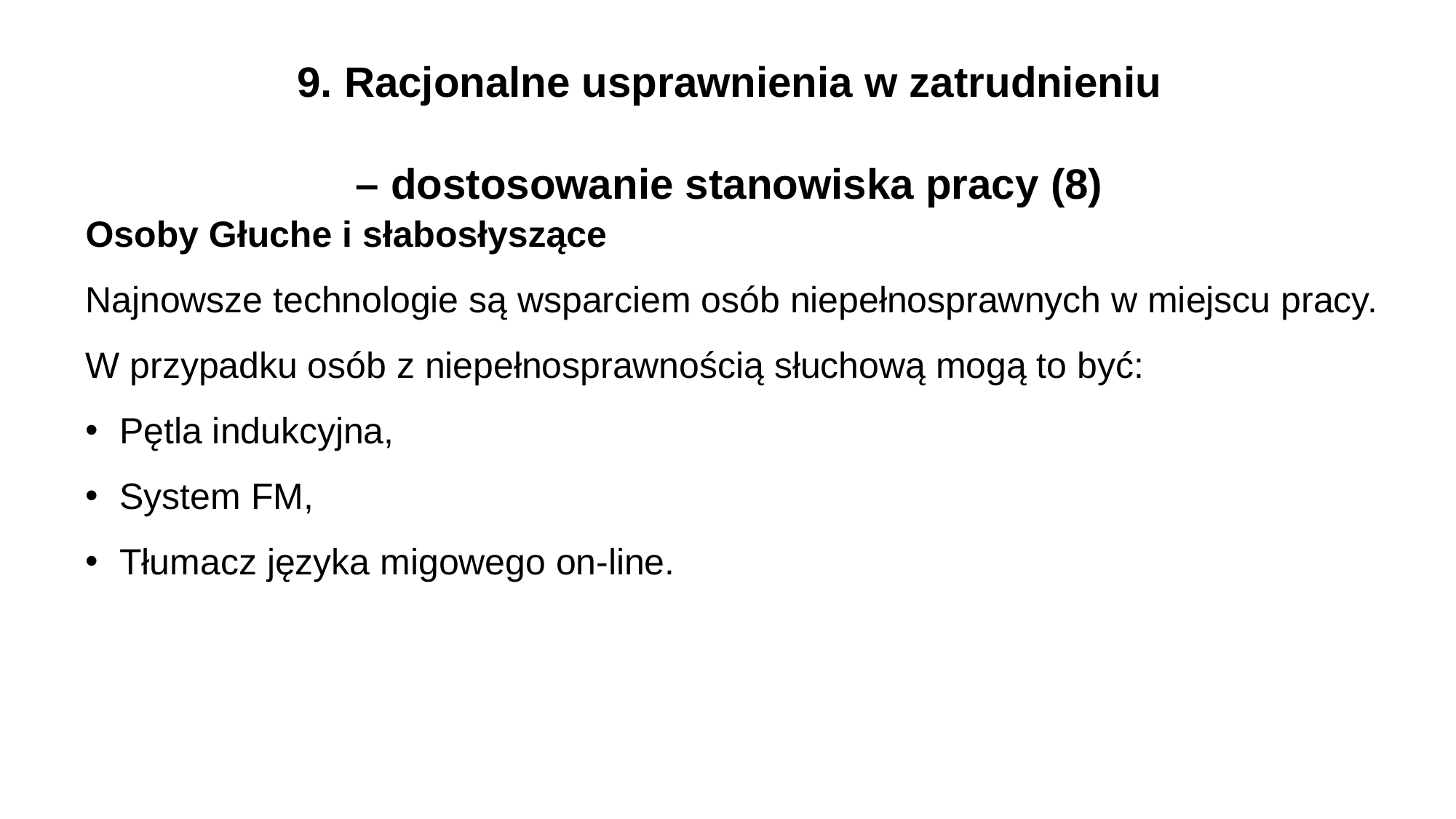

9. Racjonalne usprawnienia w zatrudnieniu
– dostosowanie stanowiska pracy (8)
Osoby Głuche i słabosłyszące
Najnowsze technologie są wsparciem osób niepełnosprawnych w miejscu pracy.
W przypadku osób z niepełnosprawnością słuchową mogą to być:
Pętla indukcyjna,
System FM,
Tłumacz języka migowego on-line.